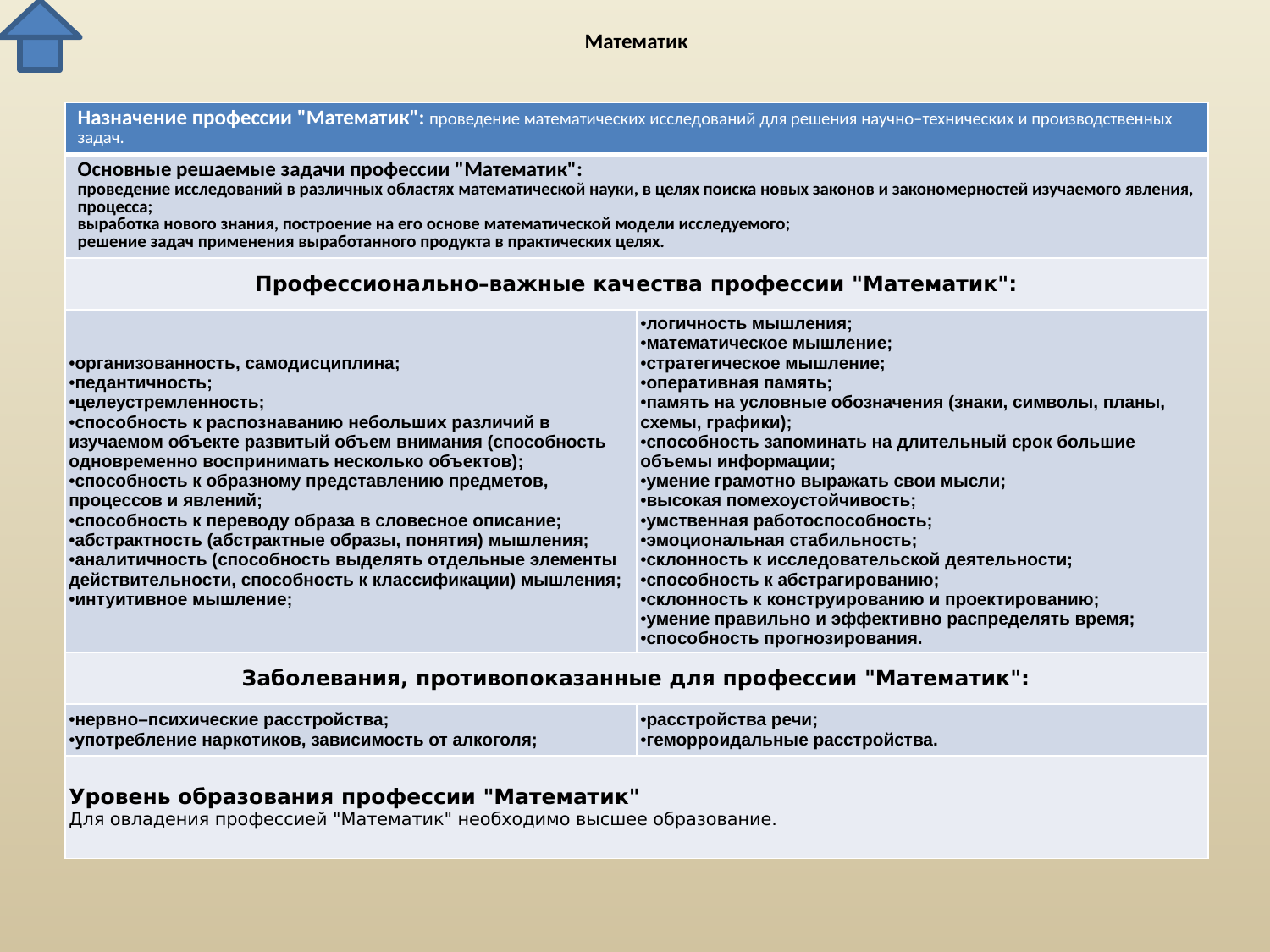

# Математик
| Назначение профессии "Математик": проведение математических исследований для решения научно–технических и производственных задач. |  |
| --- | --- |
| Основные решаемые задачи профессии "Математик": проведение исследований в различных областях математической науки, в целях поиска новых законов и закономерностей изучаемого явления, процесса; выработка нового знания, построение на его основе математической модели исследуемого; решение задач применения выработанного продукта в практических целях. |  |
| Профессионально–важные качества профессии "Математик": |  |
| организованность, самодисциплина; педантичность; целеустремленность; способность к распознаванию небольших различий в изучаемом объекте развитый объем внимания (способность одновременно воспринимать несколько объектов); способность к образному представлению предметов, процессов и явлений; способность к переводу образа в словесное описание; абстрактность (абстрактные образы, понятия) мышления; аналитичность (способность выделять отдельные элементы действительности, способность к классификации) мышления; интуитивное мышление; | логичность мышления; математическое мышление; стратегическое мышление; оперативная память; память на условные обозначения (знаки, символы, планы, схемы, графики); способность запоминать на длительный срок большие объемы информации; умение грамотно выражать свои мысли; высокая помехоустойчивость; умственная работоспособность; эмоциональная стабильность; склонность к исследовательской деятельности; способность к абстрагированию; склонность к конструированию и проектированию; умение правильно и эффективно распределять время; способность прогнозирования. |
| Заболевания, противопоказанные для профессии "Математик": |  |
| нервно–психические расстройства; употребление наркотиков, зависимость от алкоголя; | расстройства речи; геморроидальные расстройства. |
| Уровень образования профессии "Математик" Для овладения профессией "Математик" необходимо высшее образование. |  |